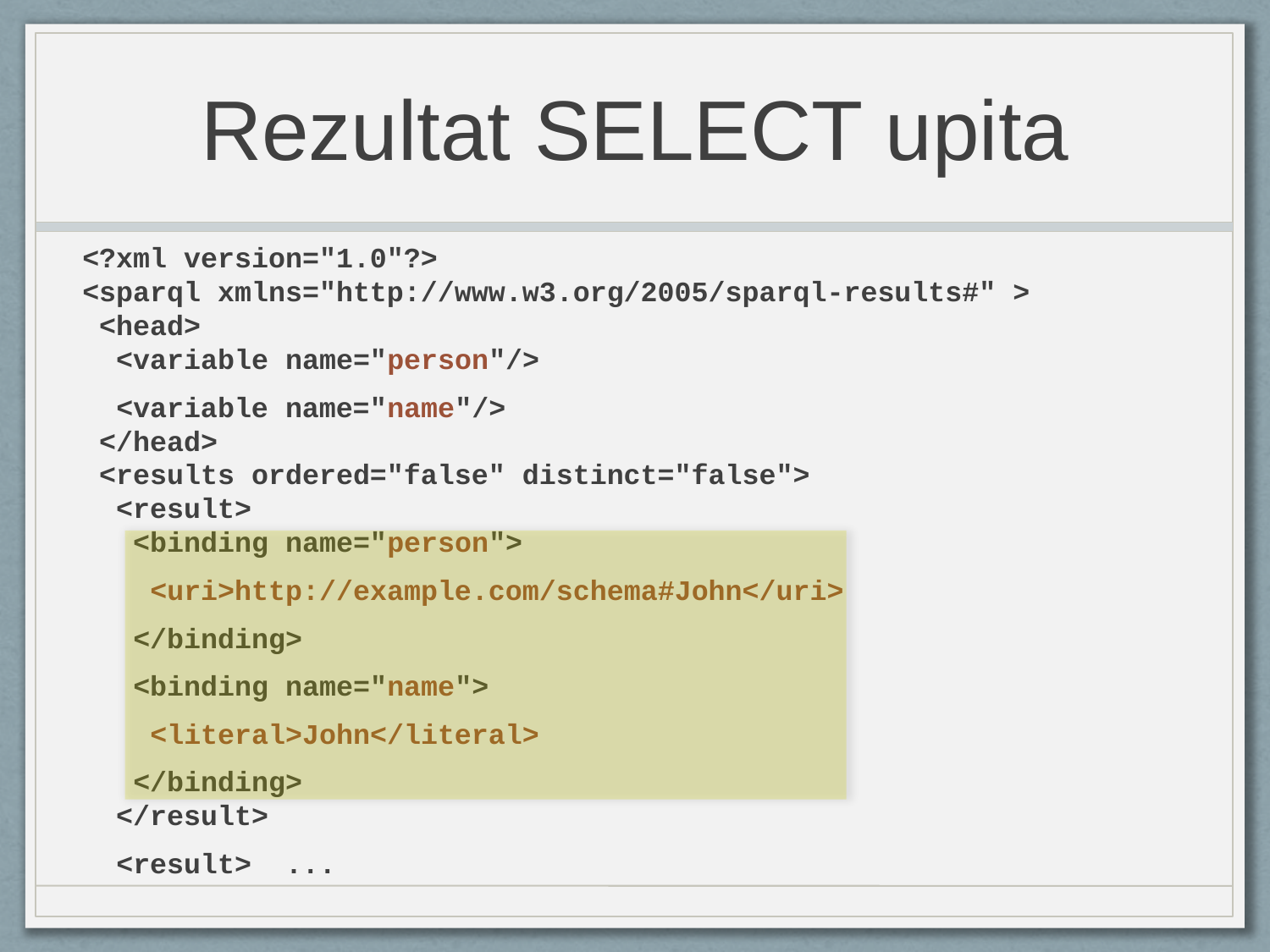

# Rezultat SELECT upita
<?xml version="1.0"?>
<sparql xmlns="http://www.w3.org/2005/sparql-results#" >
 <head>
  <variable name="person"/>
  <variable name="name"/>
 </head>
 <results ordered="false" distinct="false">
  <result>
   <binding name="person">
    <uri>http://example.com/schema#John</uri>
   </binding>
   <binding name="name">
    <literal>John</literal>
   </binding>
  </result>
  <result>  ...